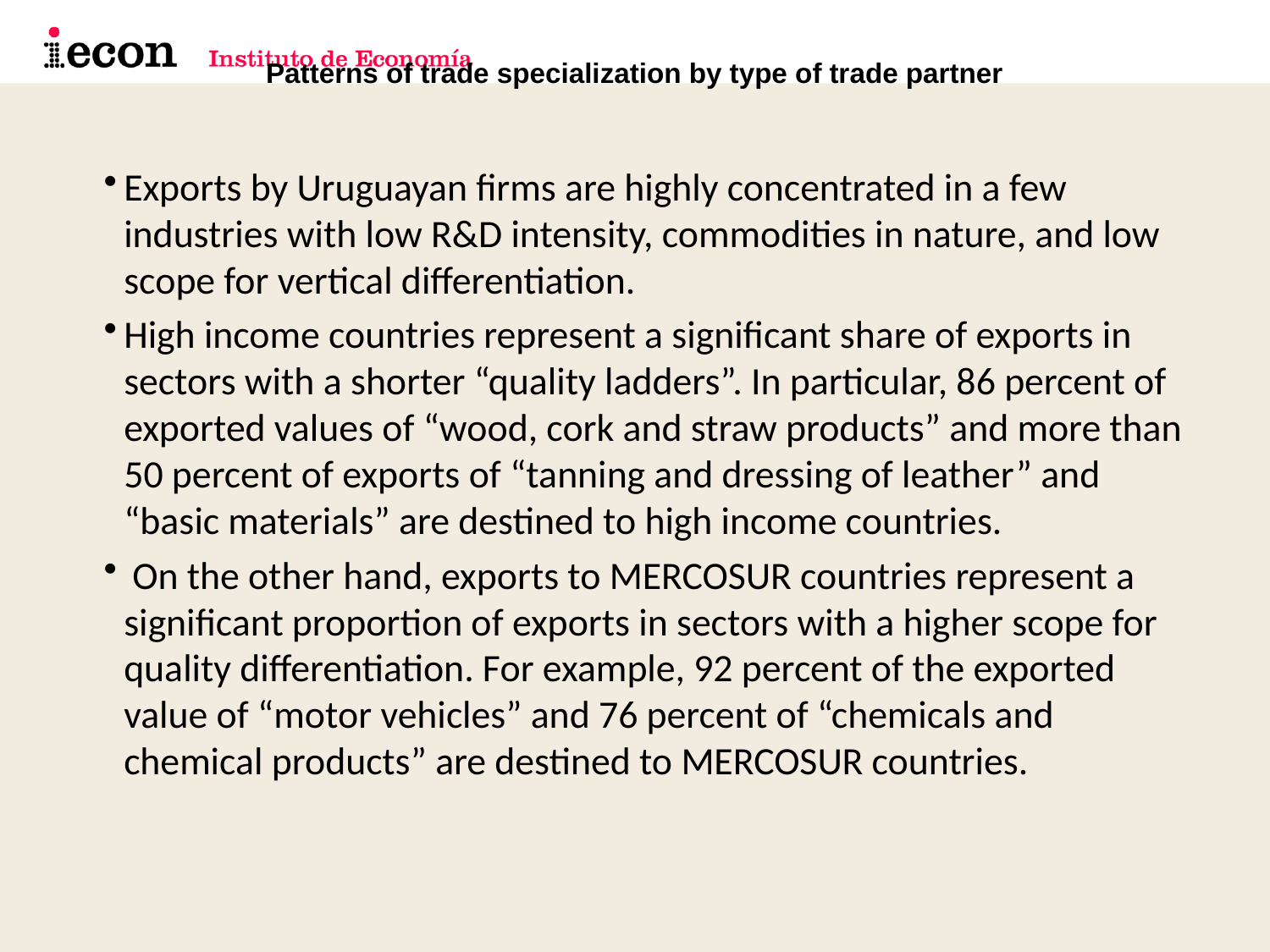

# Patterns of trade specialization by type of trade partner
Exports by Uruguayan firms are highly concentrated in a few industries with low R&D intensity, commodities in nature, and low scope for vertical differentiation.
High income countries represent a significant share of exports in sectors with a shorter “quality ladders”. In particular, 86 percent of exported values of “wood, cork and straw products” and more than 50 percent of exports of “tanning and dressing of leather” and “basic materials” are destined to high income countries.
 On the other hand, exports to MERCOSUR countries represent a significant proportion of exports in sectors with a higher scope for quality differentiation. For example, 92 percent of the exported value of “motor vehicles” and 76 percent of “chemicals and chemical products” are destined to MERCOSUR countries.